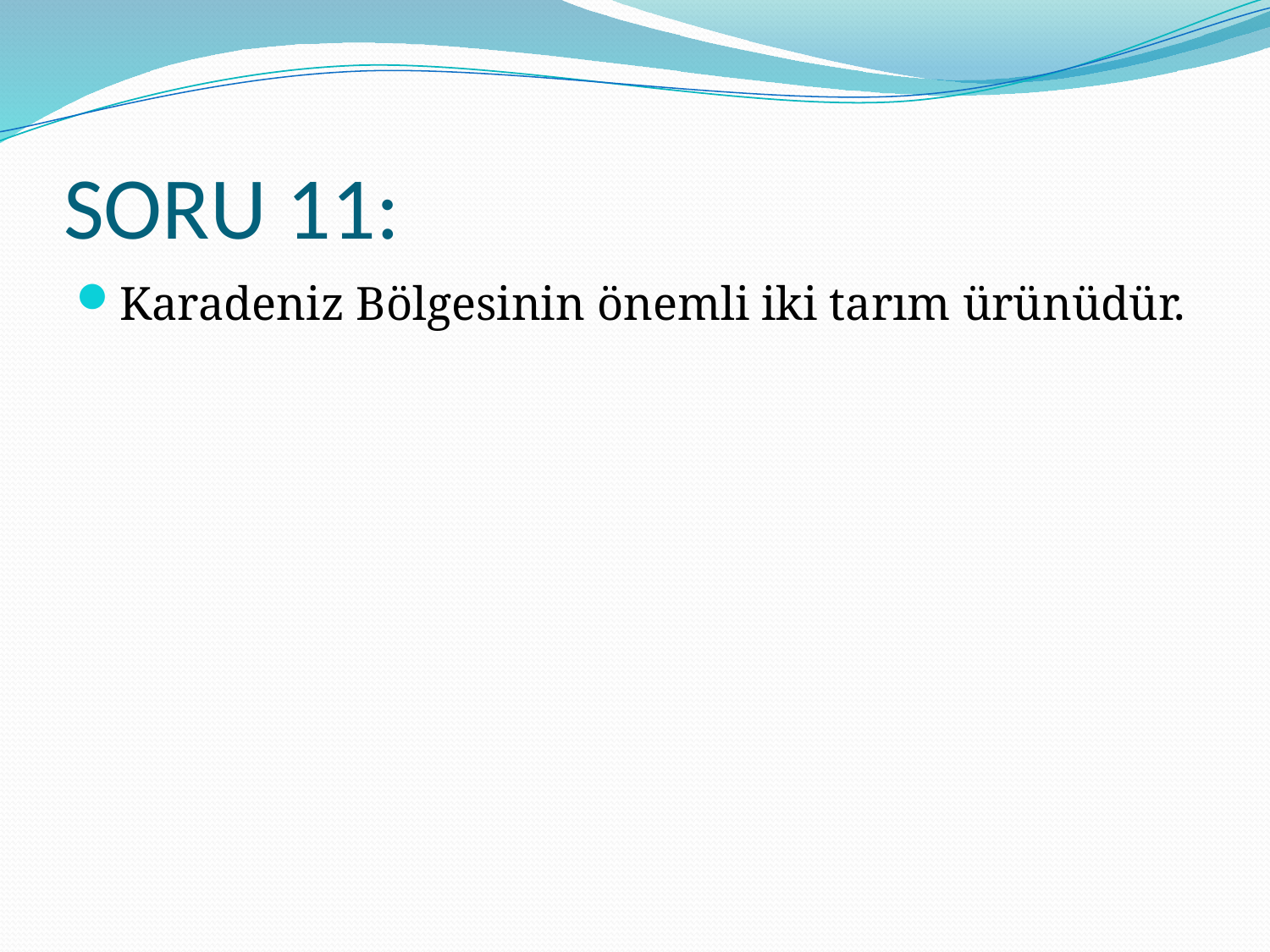

# SORU 11:
Karadeniz Bölgesinin önemli iki tarım ürünüdür.